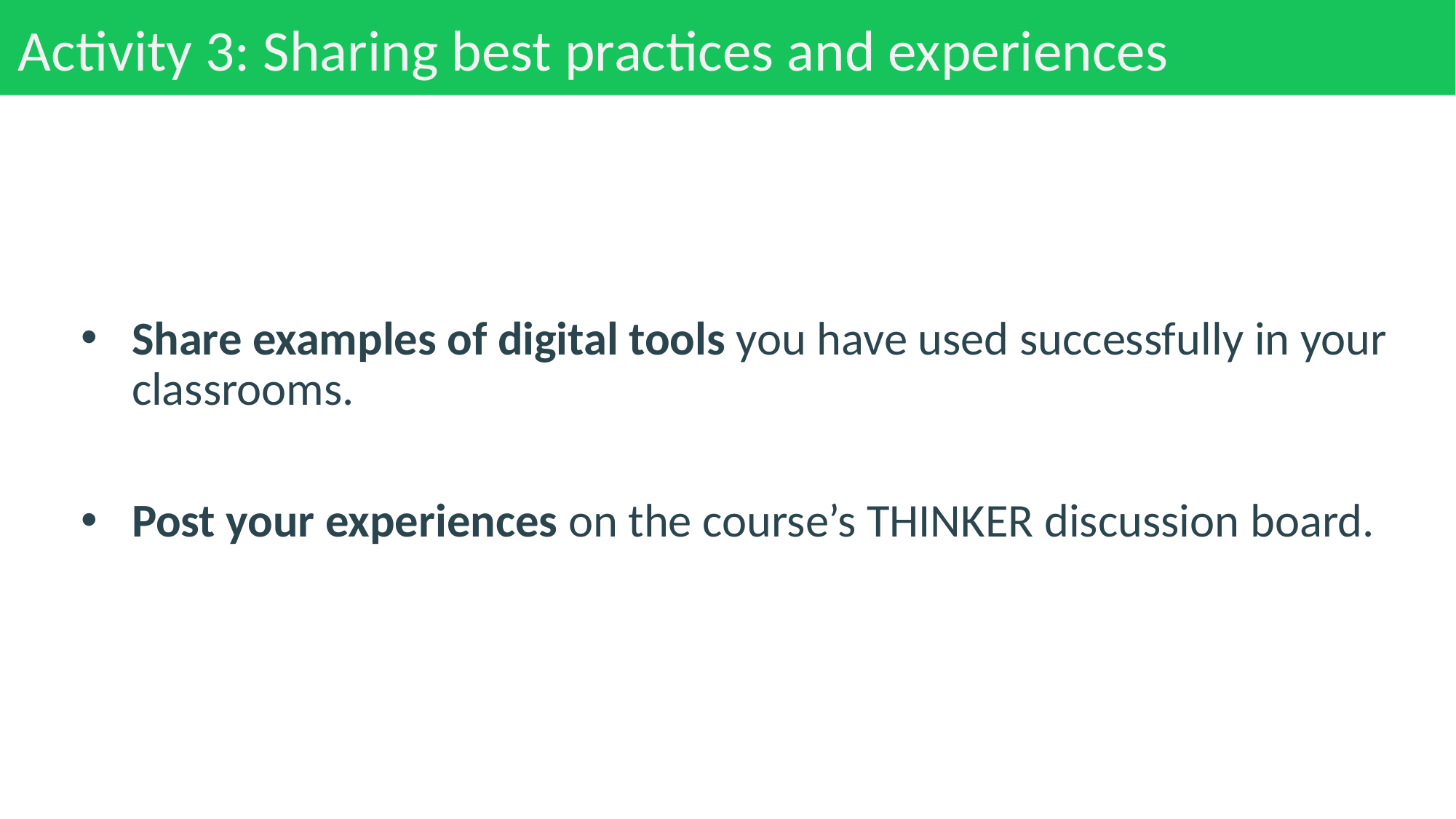

# Activity 3: Sharing best practices and experiences

Share examples of digital tools you have used successfully in your classrooms.

Post your experiences on the course’s THINKER discussion board.